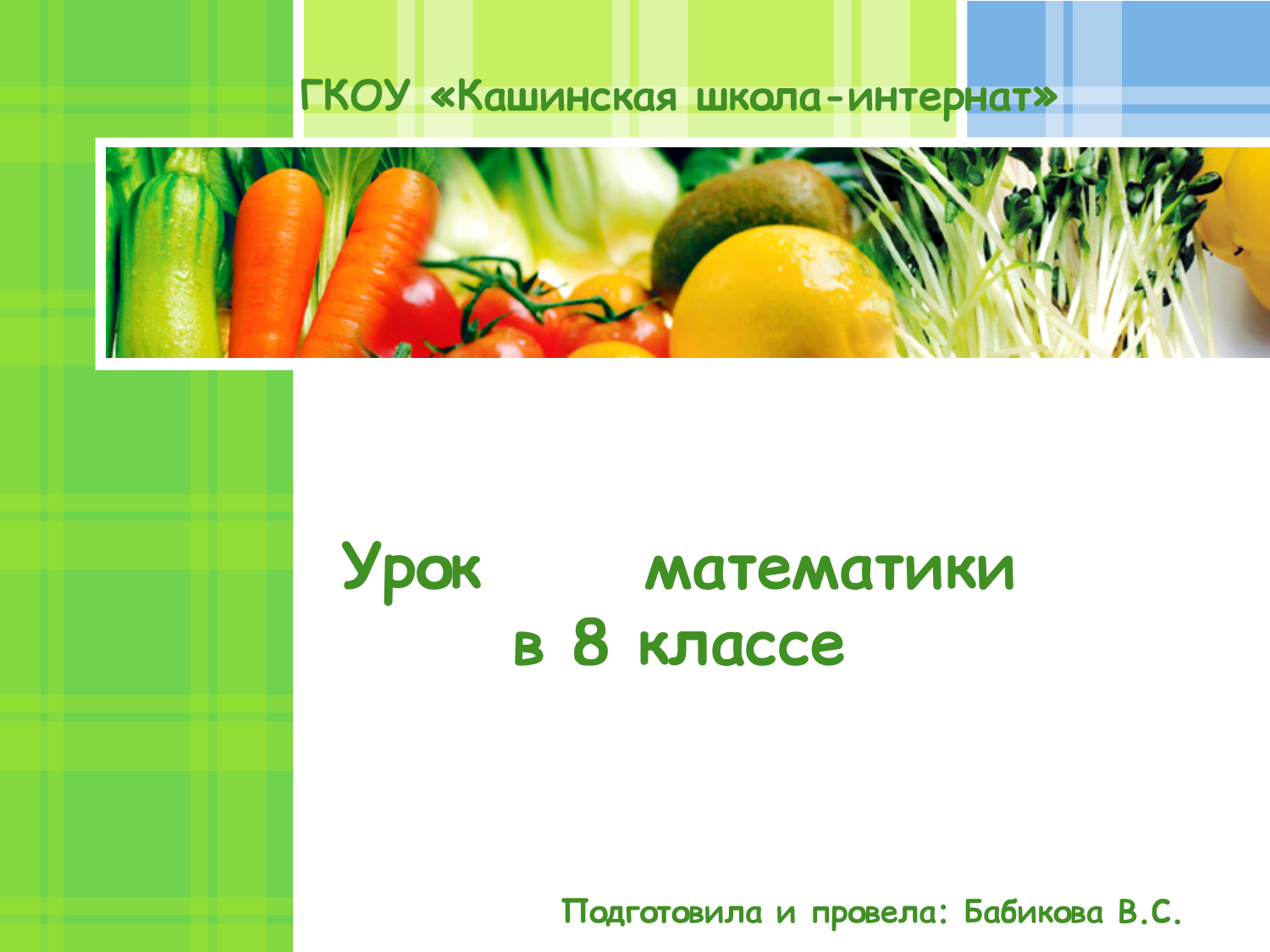

# ГКОУ «Кашинская школа-интернат» Урок      математики в 8 классе Подготовила и провела: Бабикова В.С.